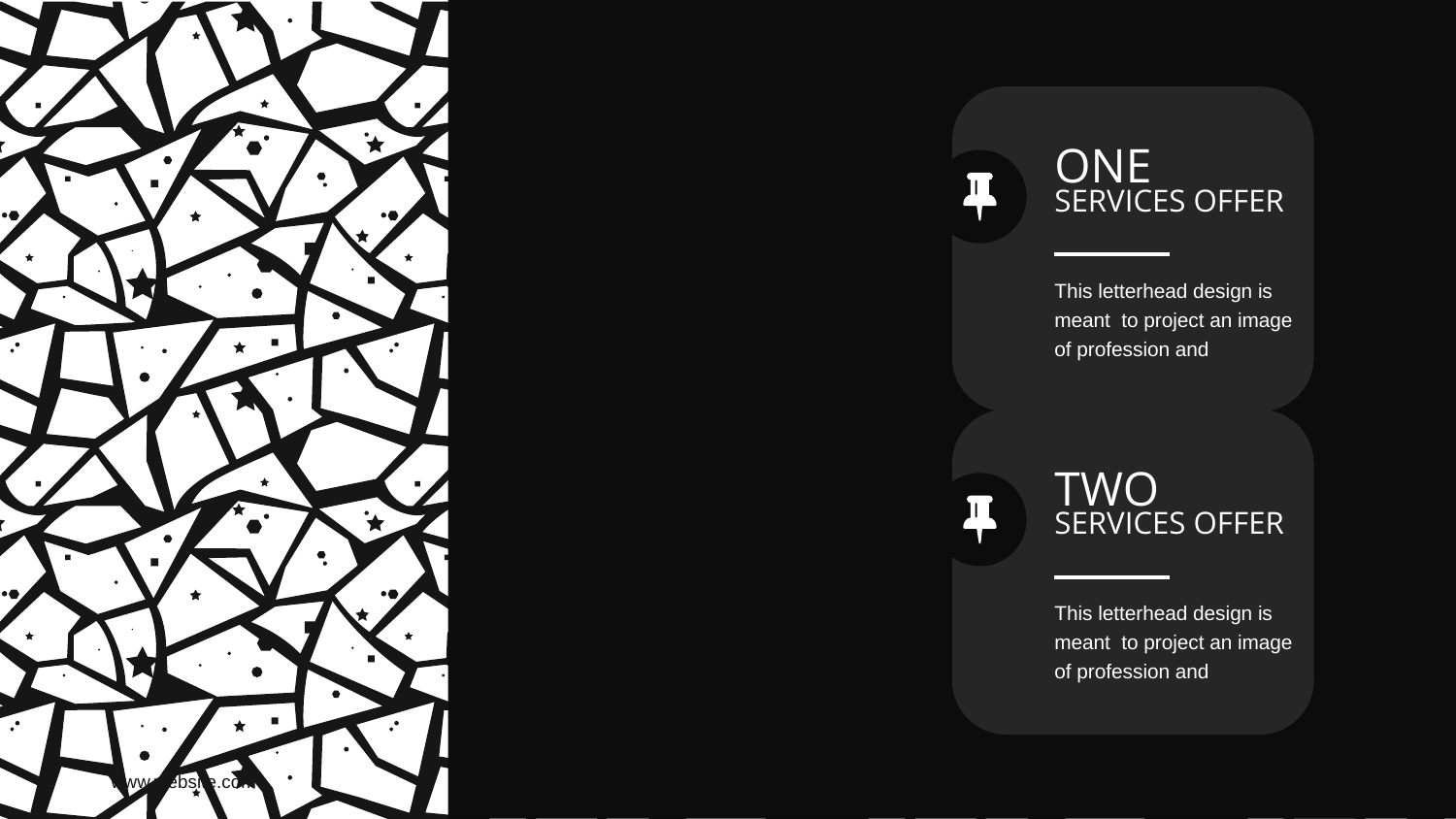

ONE
SERVICES OFFER

This letterhead design is meant  to project an image of profession and

TWO
SERVICES OFFER

This letterhead design is meant  to project an image of profession and
www.website.com